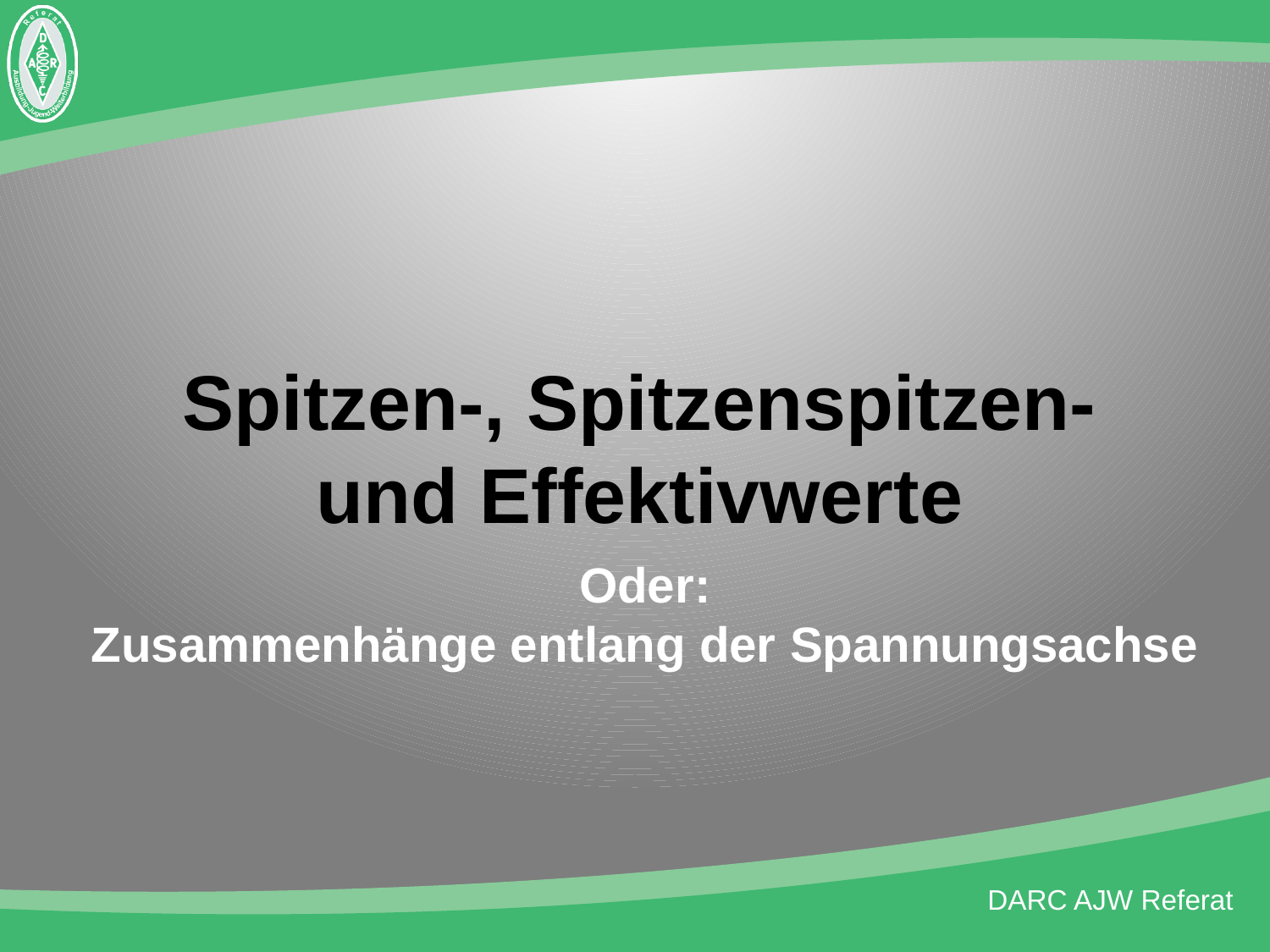

# Spitzen-, Spitzenspitzen- und Effektivwerte
Oder:
Zusammenhänge entlang der Spannungsachse